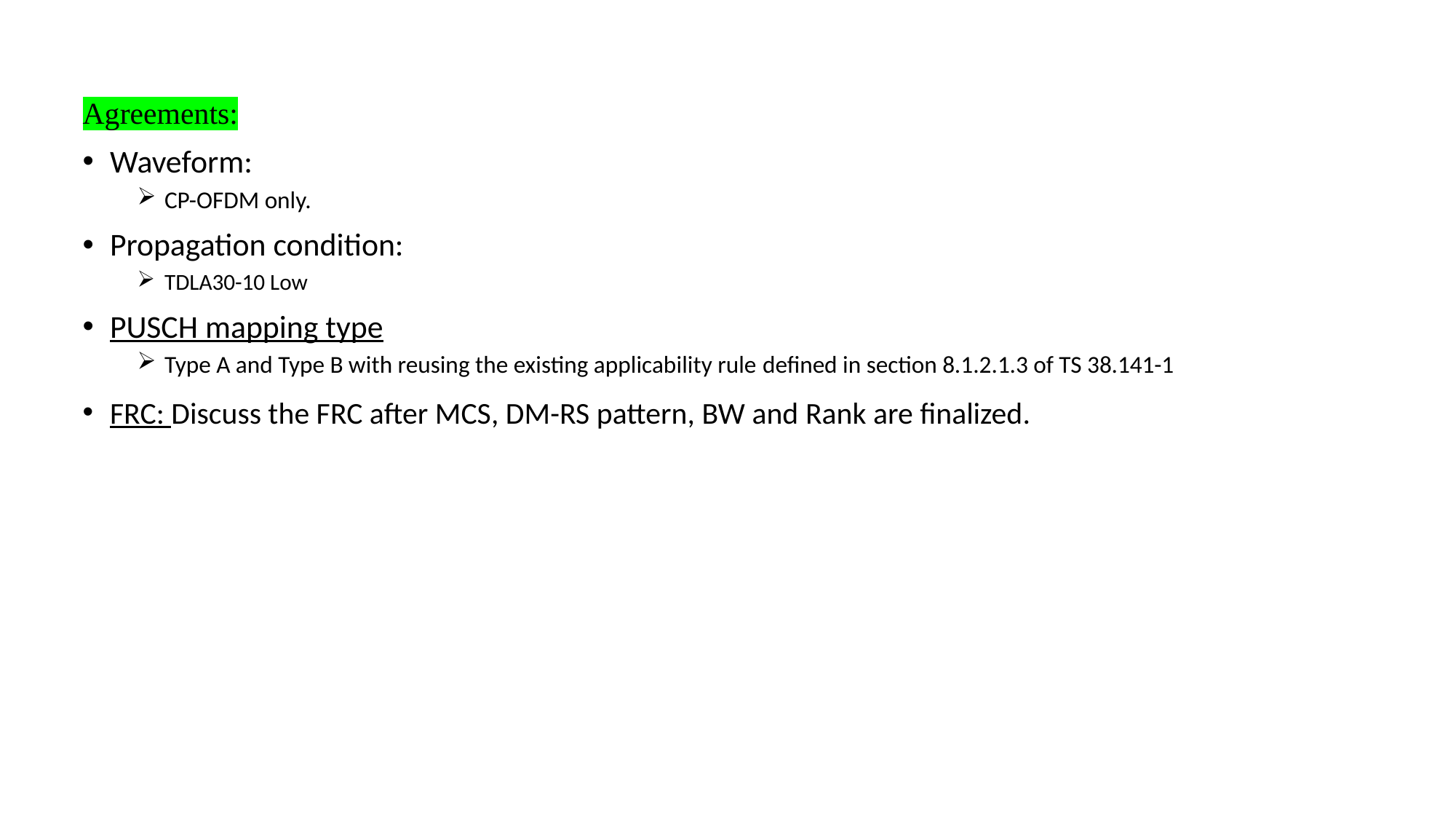

Agreements:
Waveform:
CP-OFDM only.
Propagation condition:
TDLA30-10 Low
PUSCH mapping type
Type A and Type B with reusing the existing applicability rule defined in section 8.1.2.1.3 of TS 38.141-1
FRC: Discuss the FRC after MCS, DM-RS pattern, BW and Rank are finalized.